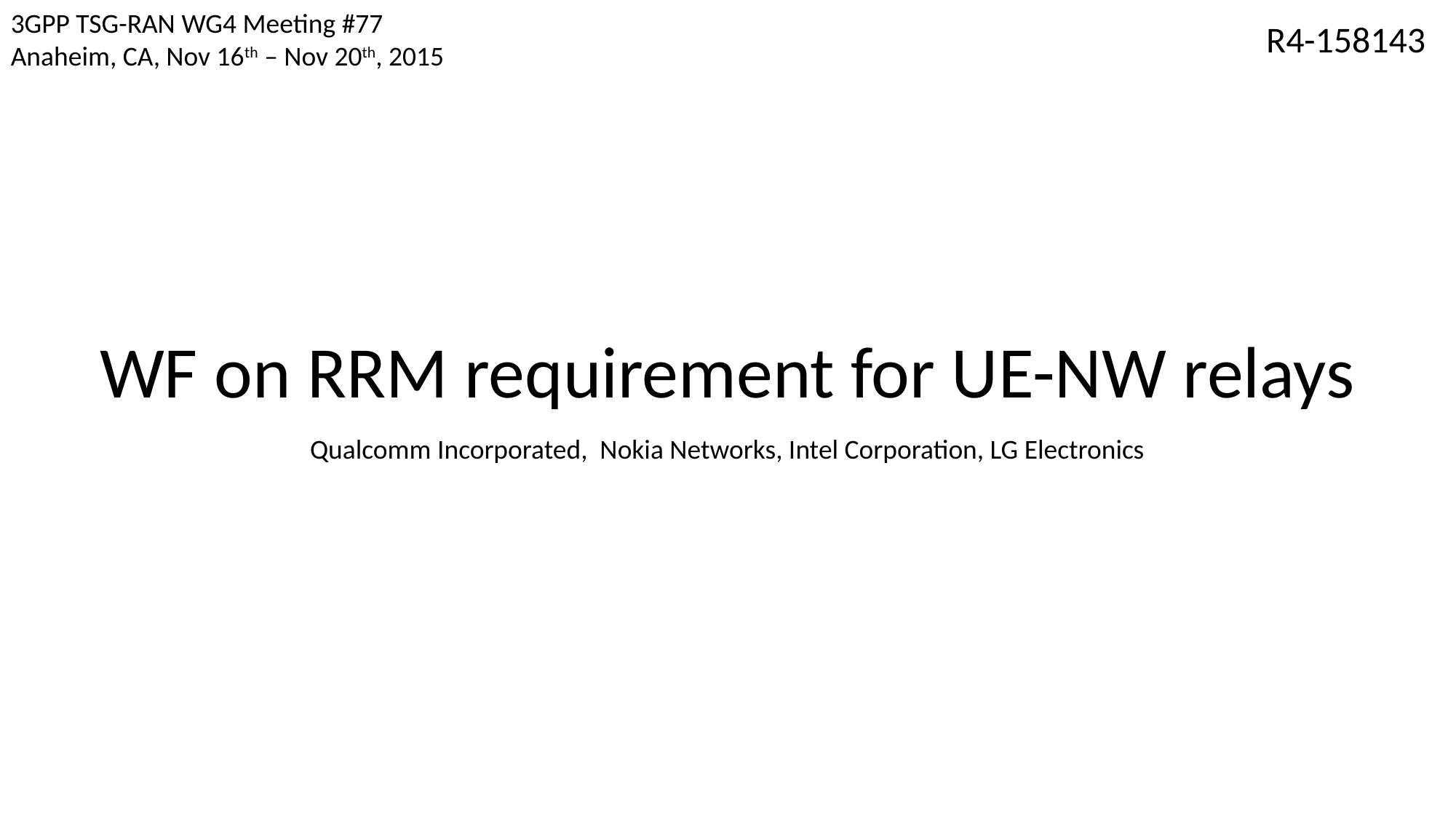

3GPP TSG-RAN WG4 Meeting #77
Anaheim, CA, Nov 16th – Nov 20th, 2015
R4-158143
# WF on RRM requirement for UE-NW relays
Qualcomm Incorporated,  Nokia Networks, Intel Corporation, LG Electronics